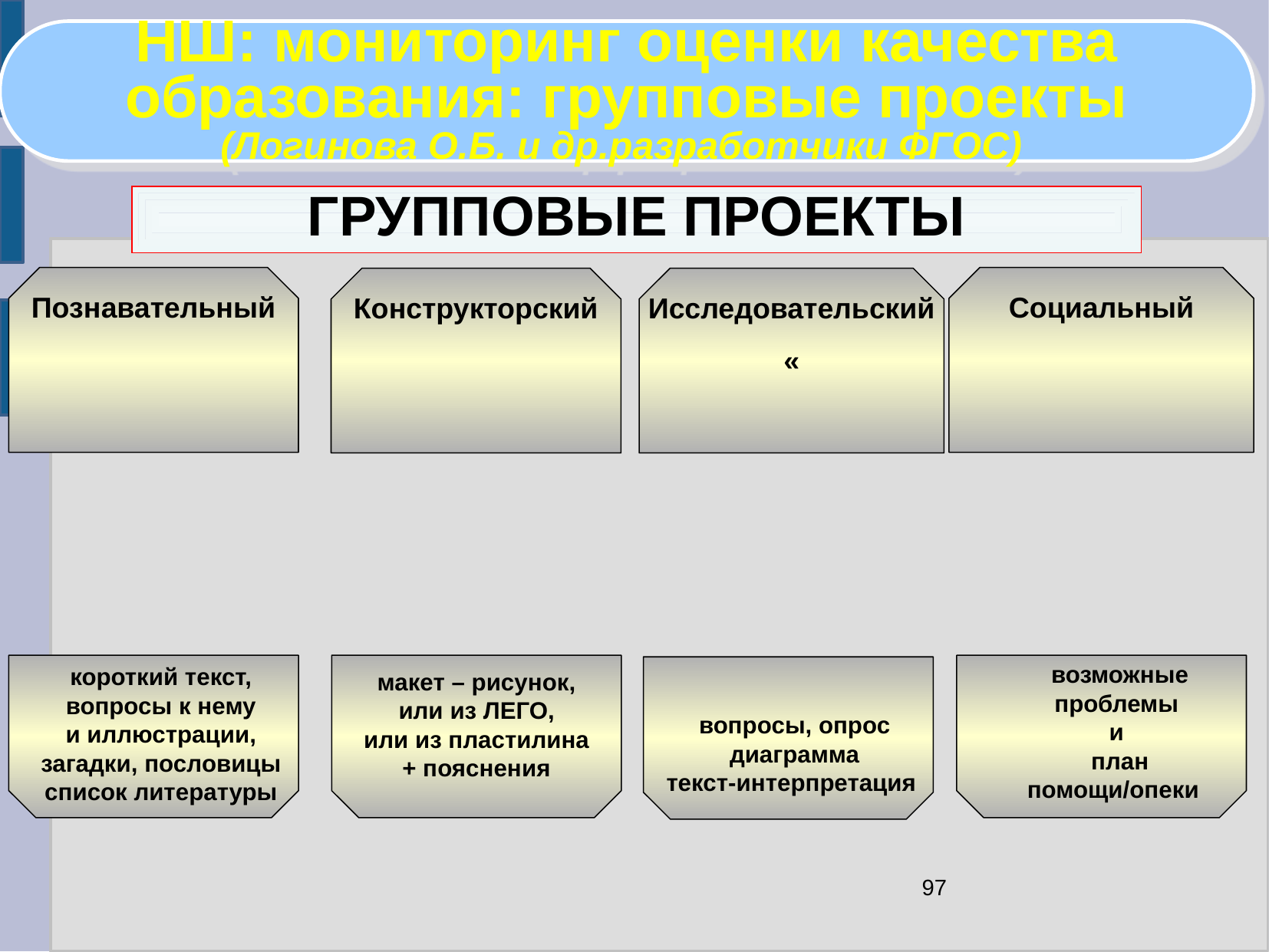

НШ: мониторинг оценки качества
образования: групповые проекты
(Логинова О.Б. и др.разработчики ФГОС)
ГРУППОВЫЕ ПРОЕКТЫ
Познавательный

Социальный

Конструкторский

Исследовательский

«

 возможные
проблемы
и
 план
помощи/опеки

короткий текст,
вопросы к нему
и иллюстрации,
загадки, пословицы
список литературы

макет – рисунок,
или из ЛЕГО,
или из пластилина
+ пояснения

вопросы, опрос
диаграмма
текст-интерпретация
97